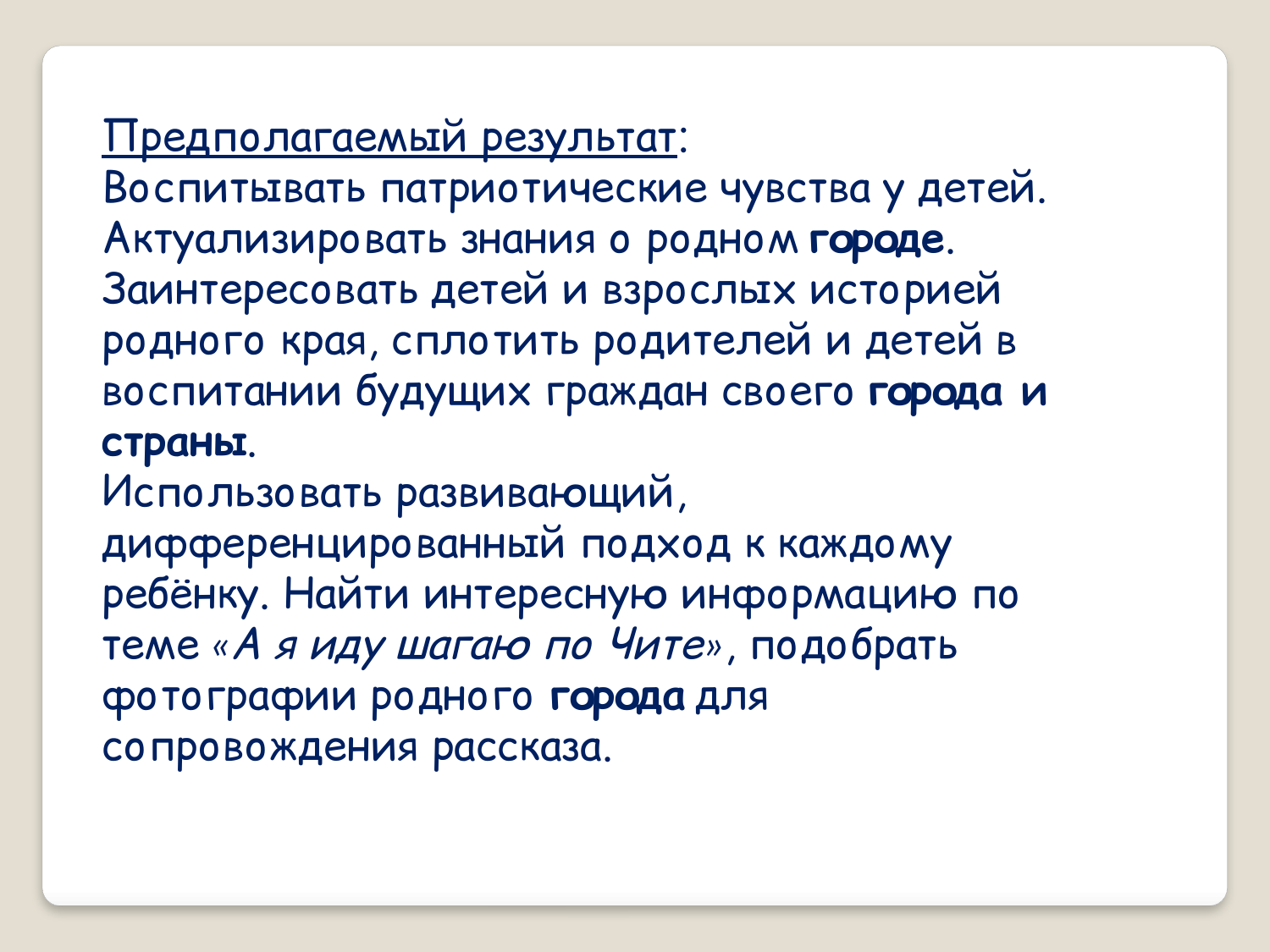

Предполагаемый результат:
Воспитывать патриотические чувства у детей.
Актуализировать знания о родном городе.
Заинтересовать детей и взрослых историей родного края, сплотить родителей и детей в воспитании будущих граждан своего города и страны.
Использовать развивающий, дифференцированный подход к каждому ребёнку. Найти интересную информацию по теме «А я иду шагаю по Чите», подобрать фотографии родного города для сопровождения рассказа.